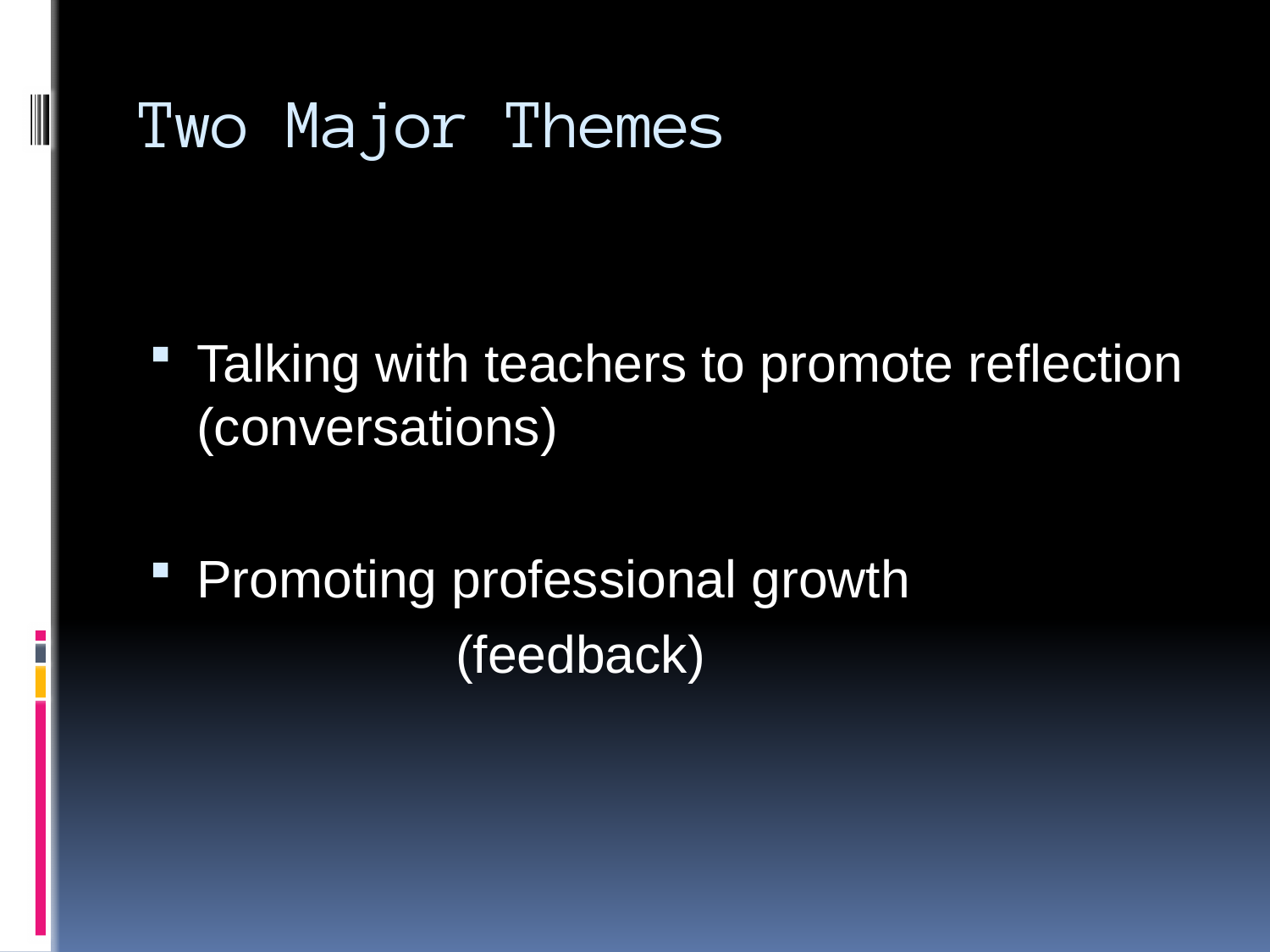

# Two Major Themes

Talking with teachers to promote reflection (conversations)

Promoting professional growth
                     (feedback)